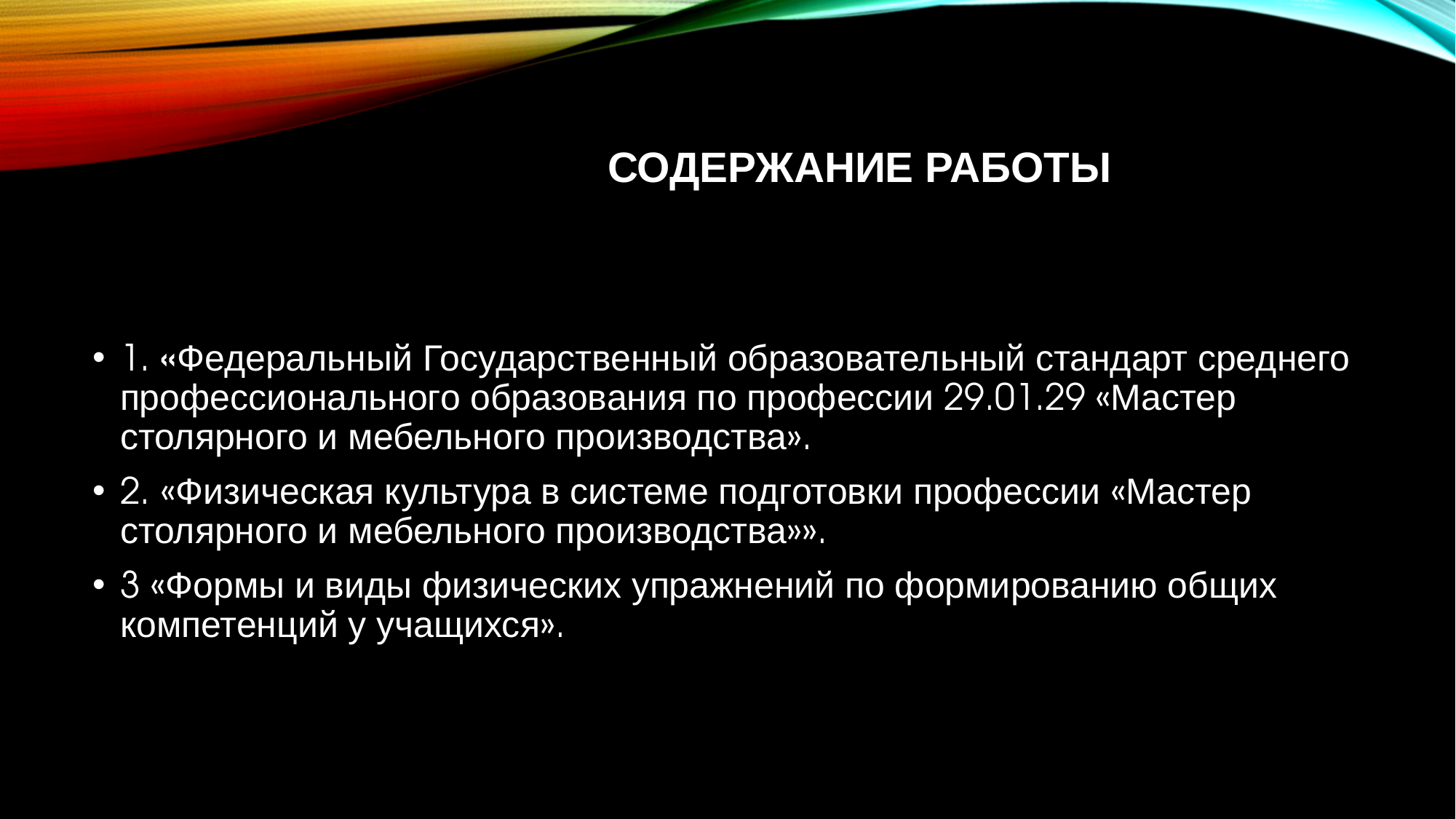

# Содержание работы
1. «Федеральный Государственный образовательный стандарт среднего профессионального образования по профессии 29.01.29 «Мастер столярного и мебельного производства».
2. «Физическая культура в системе подготовки профессии «Мастер столярного и мебельного производства»».
3 «Формы и виды физических упражнений по формированию общих компетенций у учащихся».